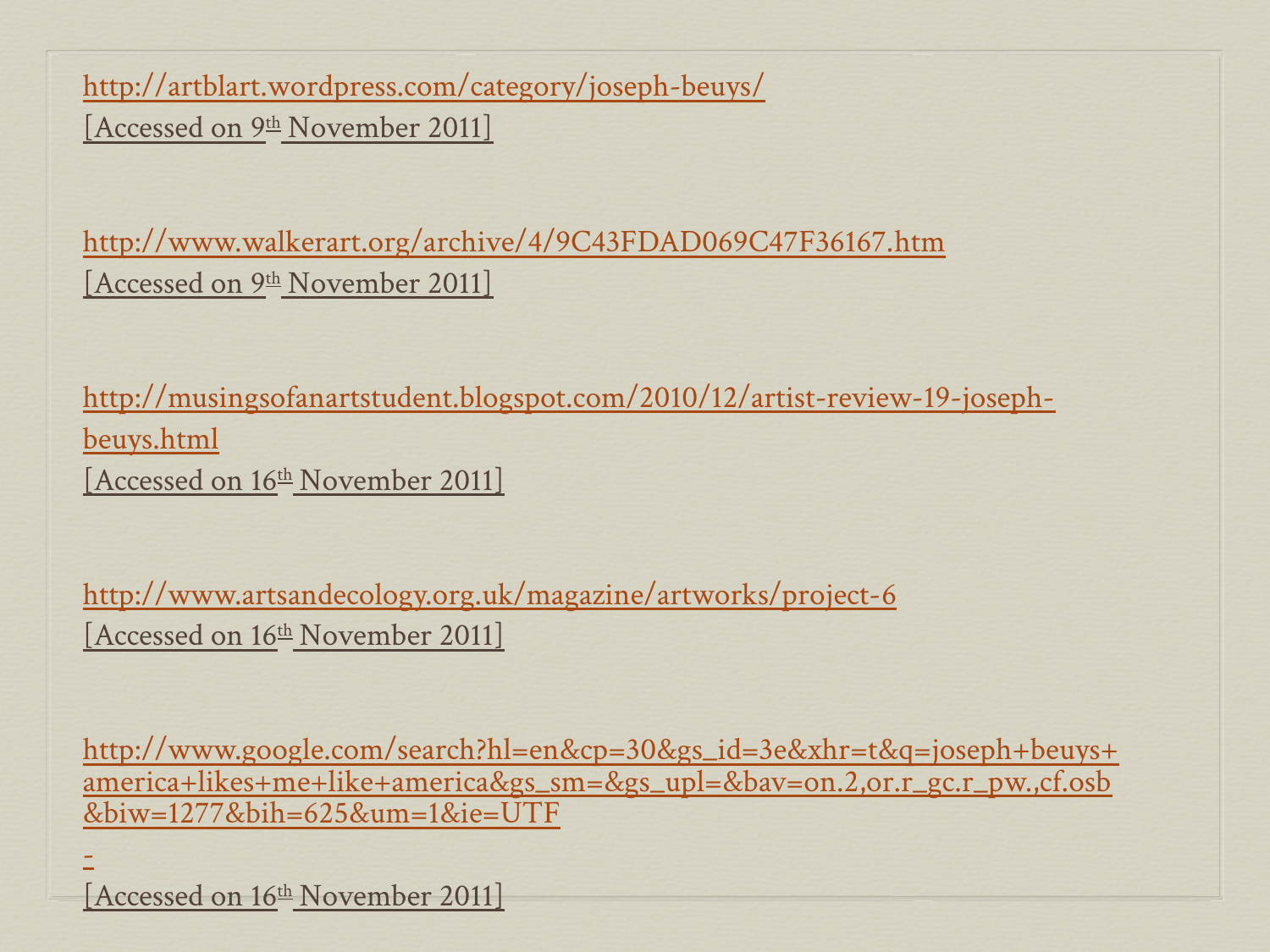

http://artblart.wordpress.com/category/joseph-beuys/
[Accessed on 9th November 2011]

http://www.walkerart.org/archive/4/9C43FDAD069C47F36167.htm
[Accessed on 9th November 2011]

http://musingsofanartstudent.blogspot.com/2010/12/artist-review-19-joseph-beuys.html
[Accessed on 16th November 2011]

http://www.artsandecology.org.uk/magazine/artworks/project-6
[Accessed on 16th November 2011]

http://www.google.com/search?hl=en&cp=30&gs_id=3e&xhr=t&q=joseph+beuys+america+likes+me+like+america&gs_sm=&gs_upl=&bav=on.2,or.r_gc.r_pw.,cf.osb&biw=1277&bih=625&um=1&ie=UTF-
[Accessed on 16th November 2011]